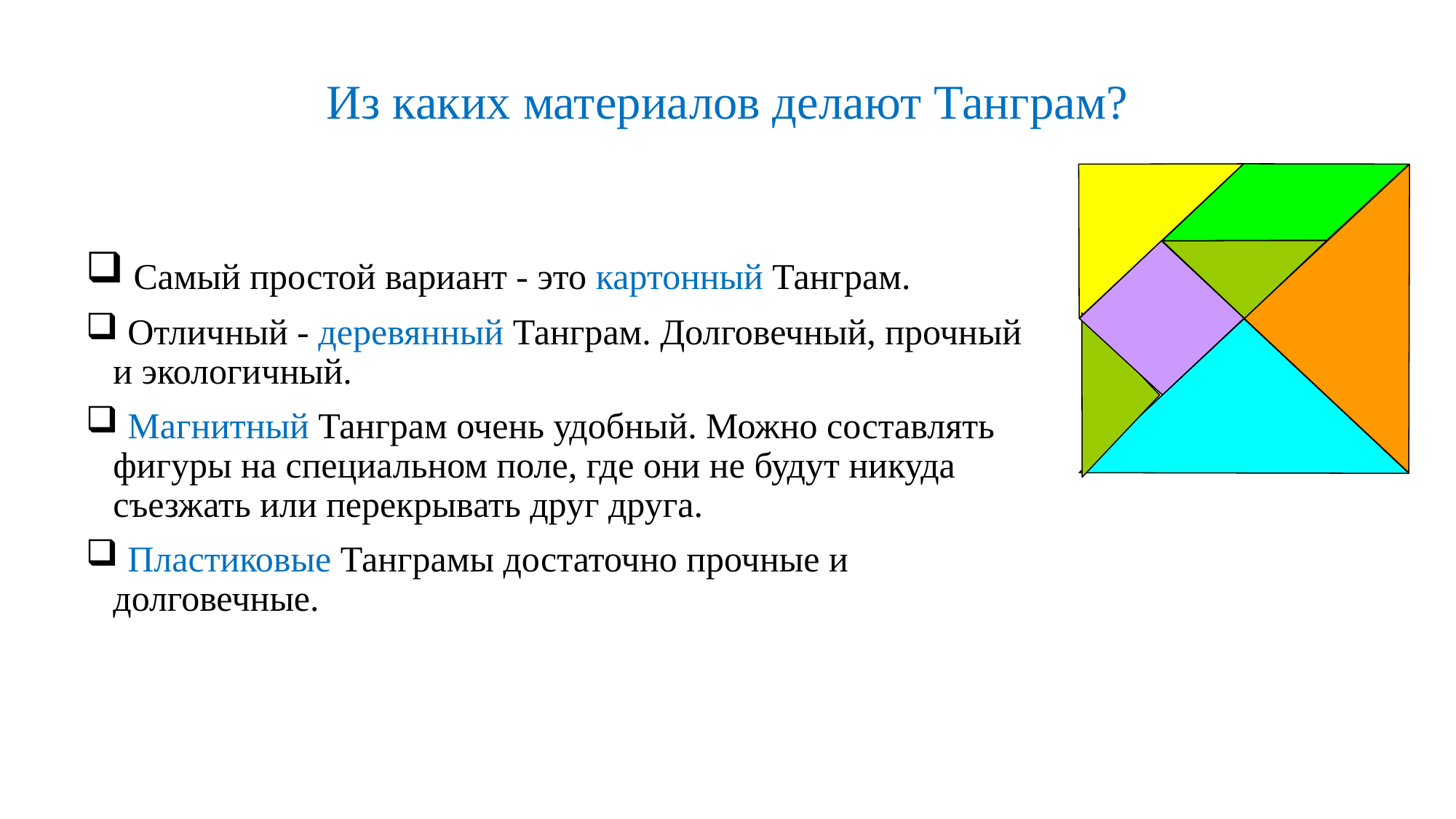

# Из каких материалов делают Танграм?

 Самый простой вариант - это картонный Танграм.
 Отличный - деревянный Танграм. Долговечный, прочный и экологичный.
 Магнитный Танграм очень удобный. Можно составлять фигуры на специальном поле, где они не будут никуда съезжать или перекрывать друг друга.
 Пластиковые Танграмы достаточно прочные и долговечные.